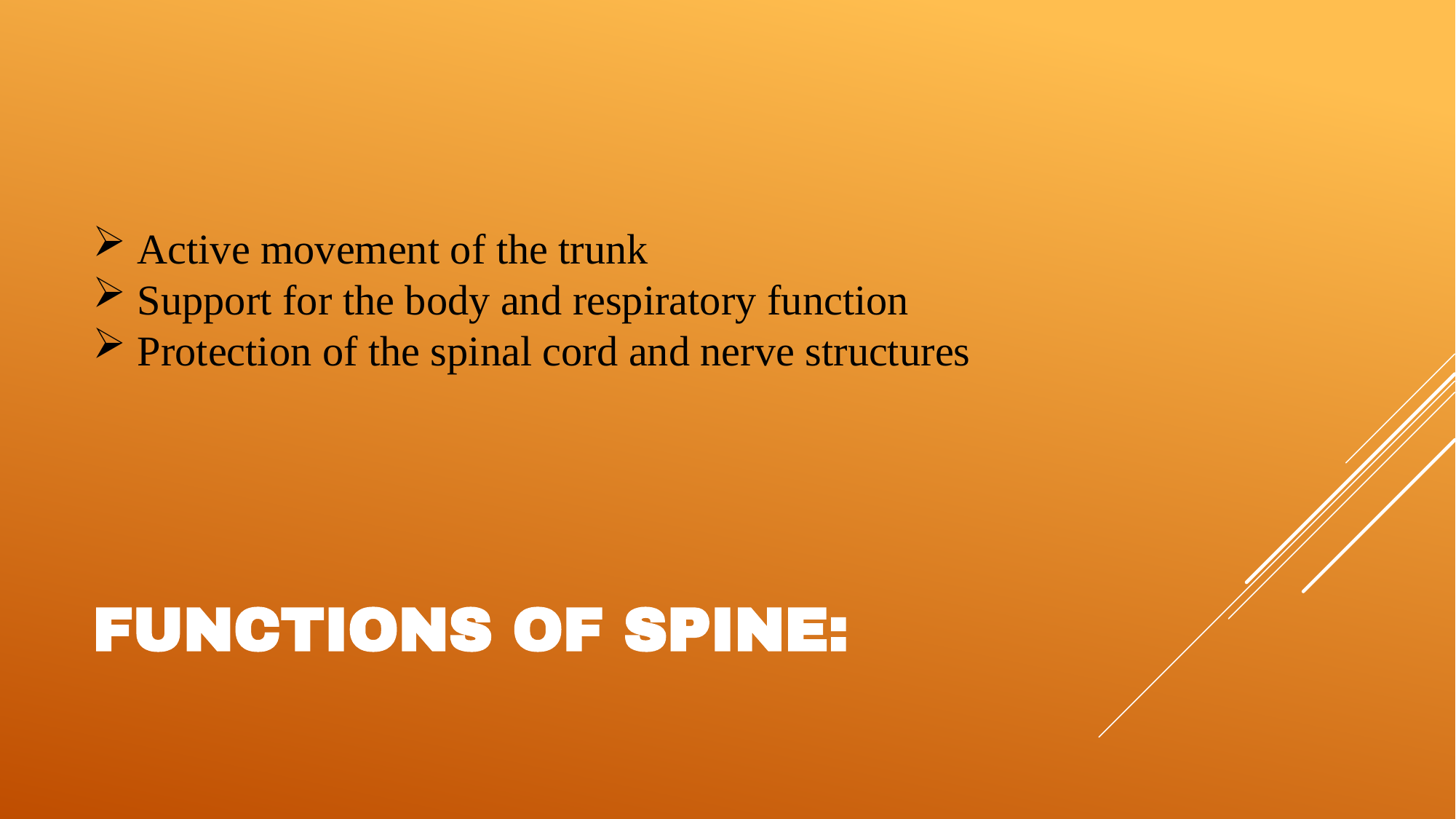

Active movement of the trunk
 Support for the body and respiratory function
 Protection of the spinal cord and nerve structures

# FUNCTIONS OF SPINE: